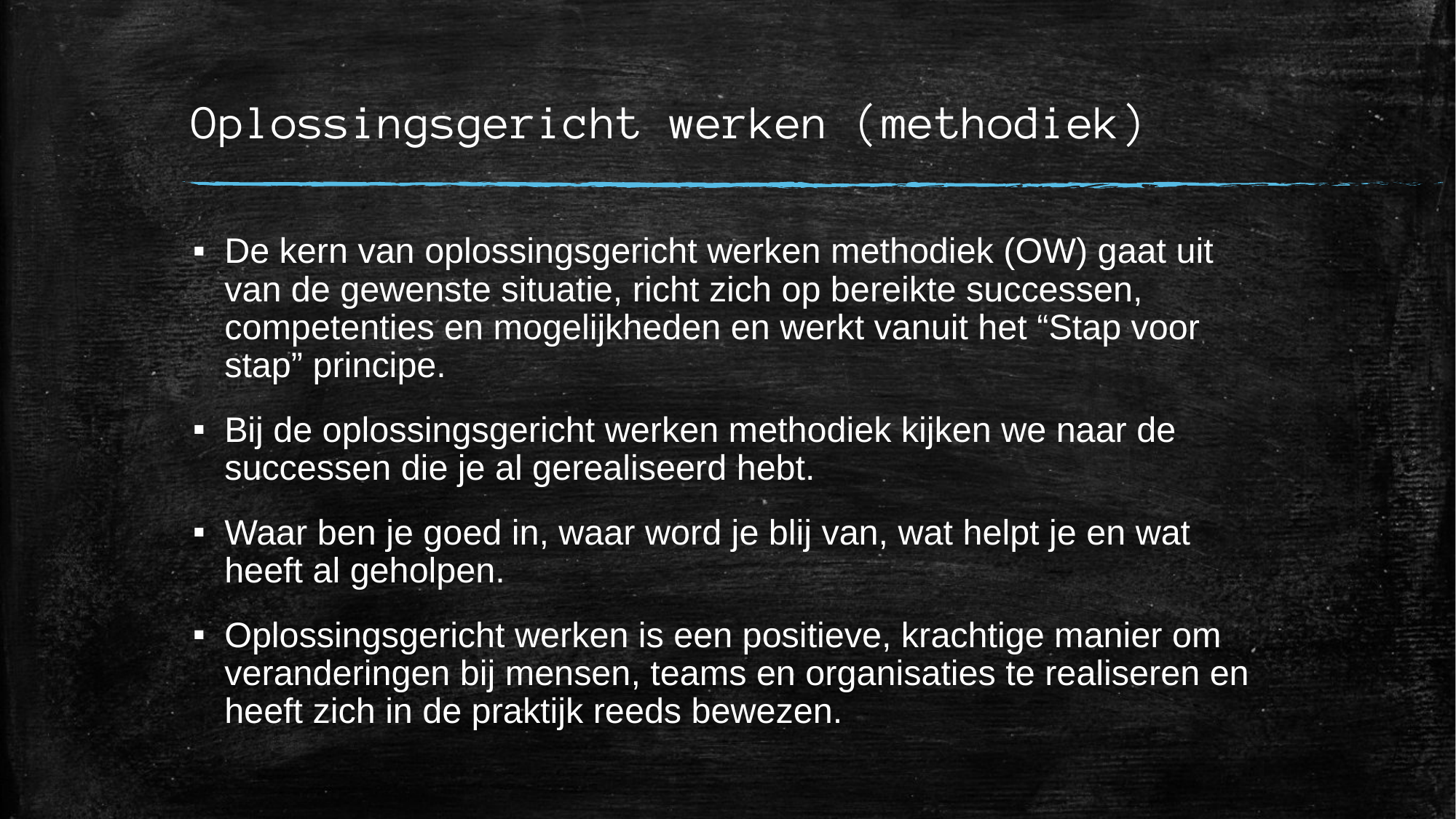

# Oplossingsgericht werken (methodiek)
De kern van oplossingsgericht werken methodiek (OW) gaat uit van de gewenste situatie, richt zich op bereikte successen, competenties en mogelijkheden en werkt vanuit het “Stap voor stap” principe.
Bij de oplossingsgericht werken methodiek kijken we naar de successen die je al gerealiseerd hebt.
Waar ben je goed in, waar word je blij van, wat helpt je en wat heeft al geholpen.
Oplossingsgericht werken is een positieve, krachtige manier om veranderingen bij mensen, teams en organisaties te realiseren en heeft zich in de praktijk reeds bewezen.